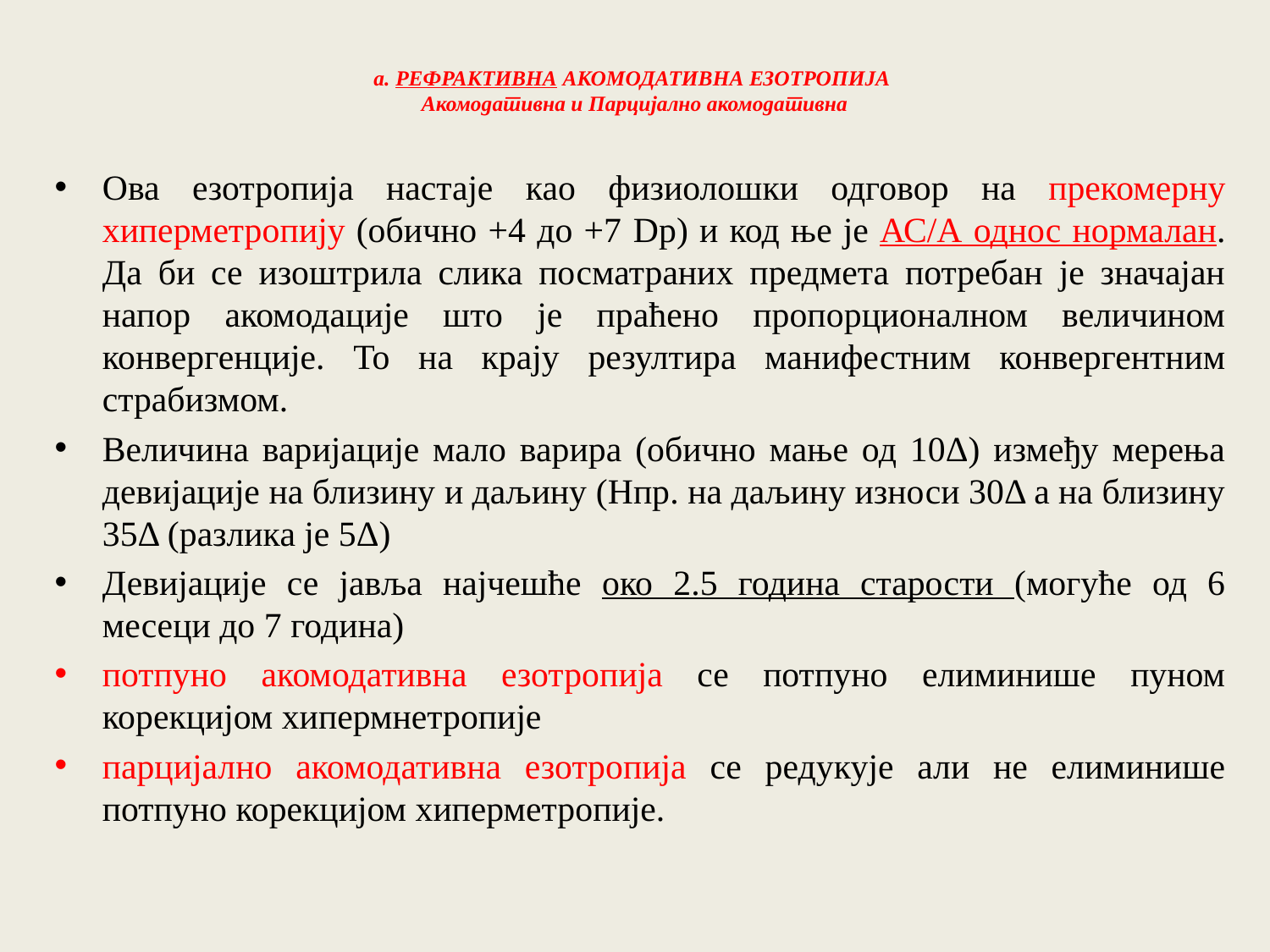

а. РЕФРАКТИВНА АКОМОДАТИВНА ЕЗОТРОПИЈА
Акомодативна и Парцијално акомодативна
Ова езотропија настаје као физиолошки одговор на прекомерну хиперметропију (обично +4 до +7 Dp) и код ње је АС/А однос нормалан. Да би се изоштрила слика посматраних предмета потребан је значајан напор акомодације што је праћено пропорционалном величином конвергенције. То на крају резултира манифестним конвергентним страбизмом.
Величина варијације мало варира (обично мање од 10Δ) између мерења девијације на близину и даљину (Нпр. на даљину износи 30Δ а на близину 35Δ (разлика је 5Δ)
Девијације се јавља најчешће око 2.5 година старости (могуће од 6 месеци до 7 година)
потпуно акомодативна езотропија се потпуно елиминише пуном корекцијом хипермнетропије
парцијално акомодативна езотропија се редукује али не елиминише потпуно корекцијом хиперметропије.